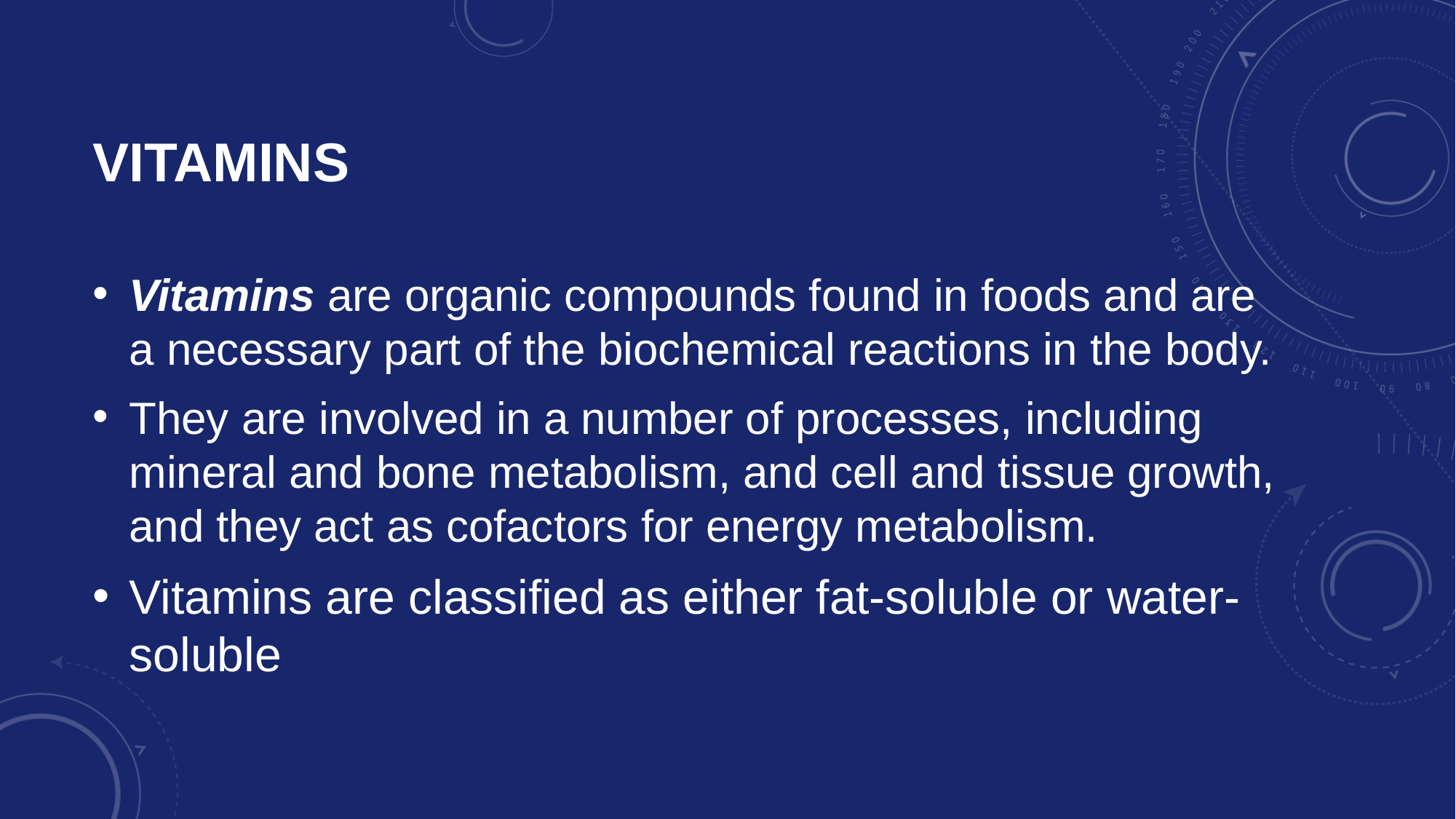

# vitamins
Vitamins are organic compounds found in foods and are a necessary part of the biochemical reactions in the body.
They are involved in a number of processes, including mineral and bone metabolism, and cell and tissue growth, and they act as cofactors for energy metabolism.
Vitamins are classified as either fat-soluble or water-soluble